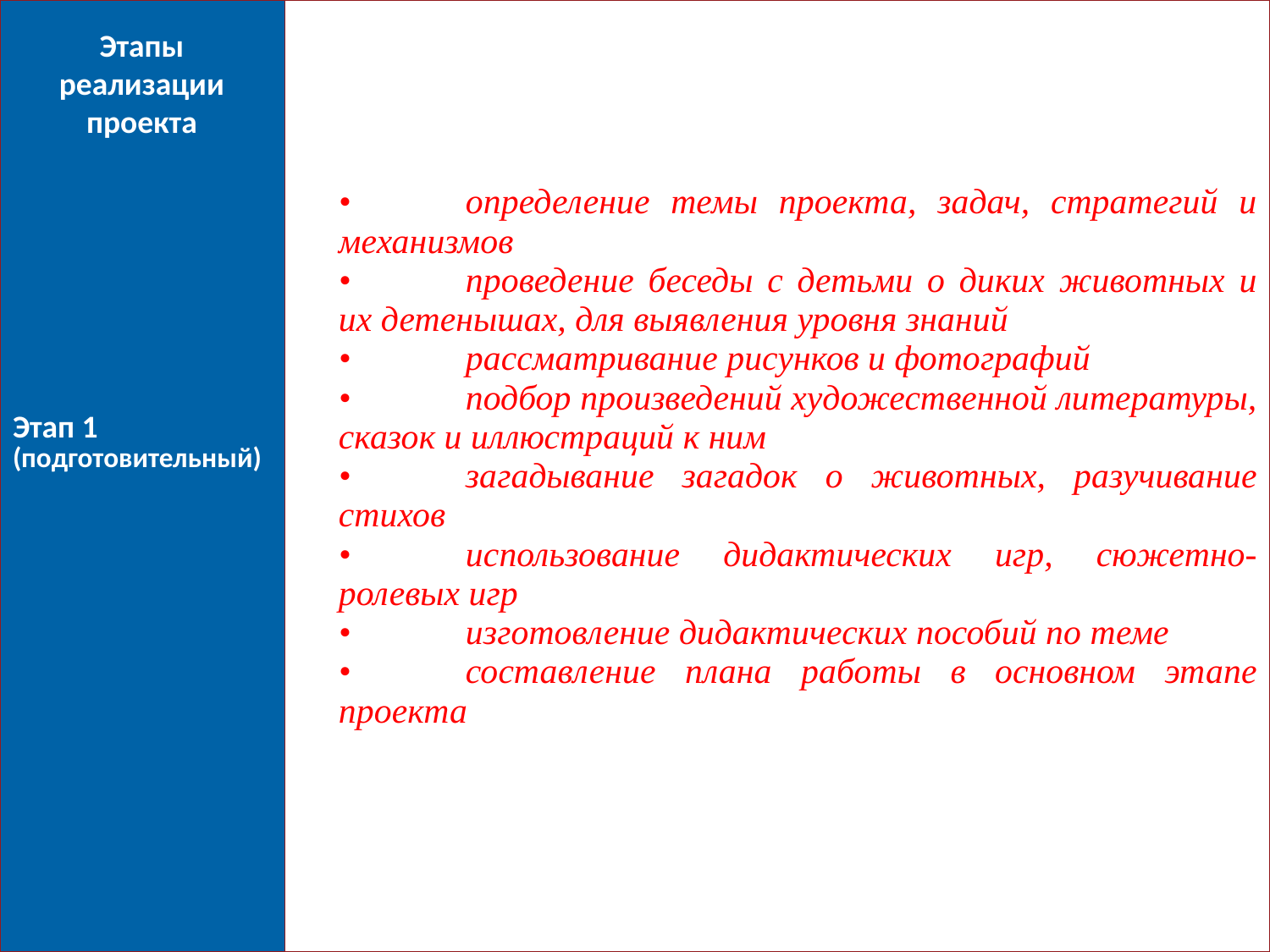

| Этап 1 (подготовительный) | • определение темы проекта, задач, стратегий и механизмов • проведение беседы с детьми о диких животных и их детенышах, для выявления уровня знаний • рассматривание рисунков и фотографий • подбор произведений художественной литературы, сказок и иллюстраций к ним • загадывание загадок о животных, разучивание стихов • использование дидактических игр, сюжетно-ролевых игр • изготовление дидактических пособий по теме • составление плана работы в основном этапе проекта |
| --- | --- |
Этапы реализации проекта
6